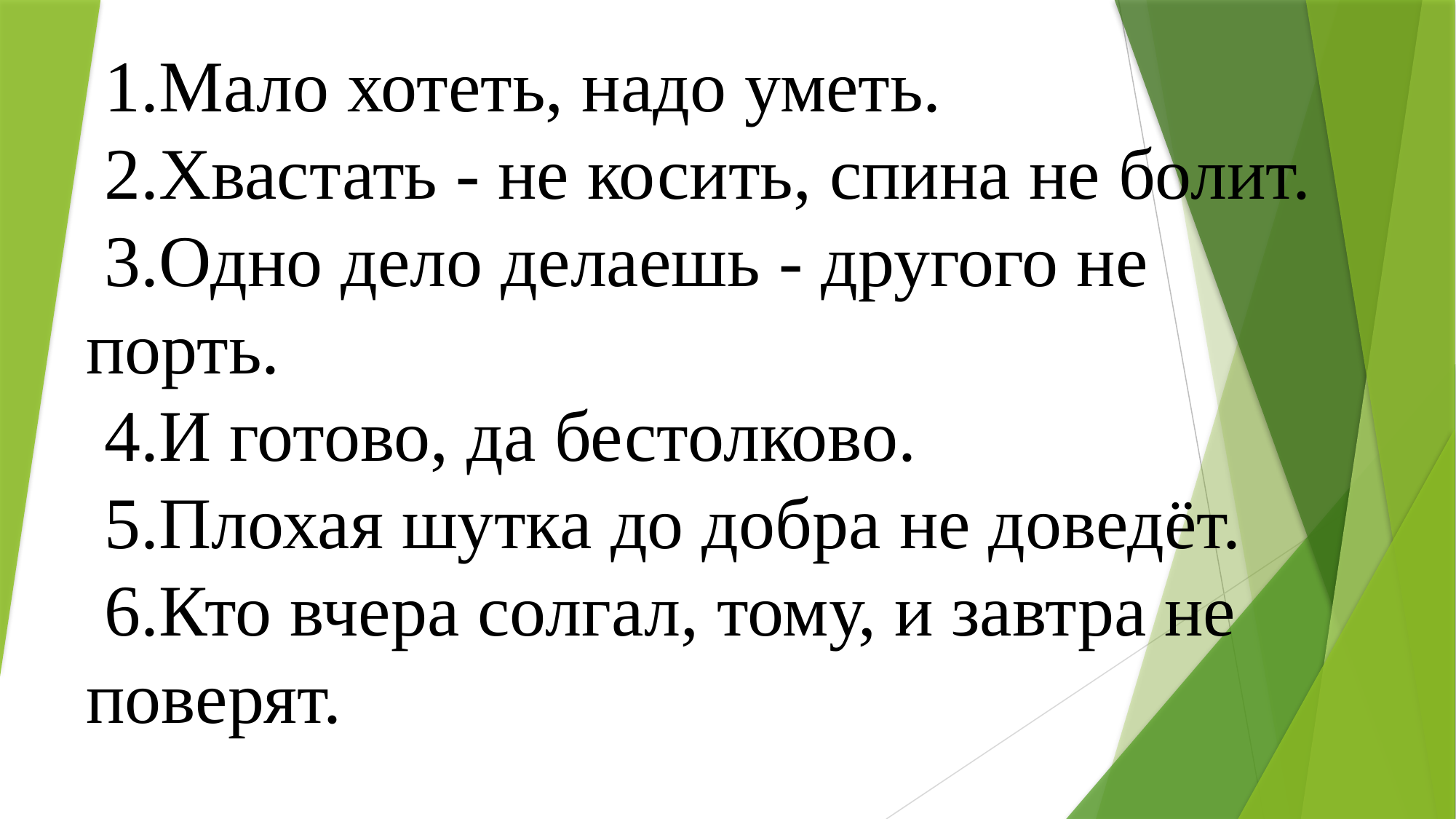

# 1.Мало хотеть, надо уметь. 2.Хвастать - не косить, спина не болит. 3.Одно дело делаешь - другого не порть. 4.И готово, да бестолково. 5.Плохая шутка до добра не доведёт. 6.Кто вчера солгал, тому, и завтра не поверят.